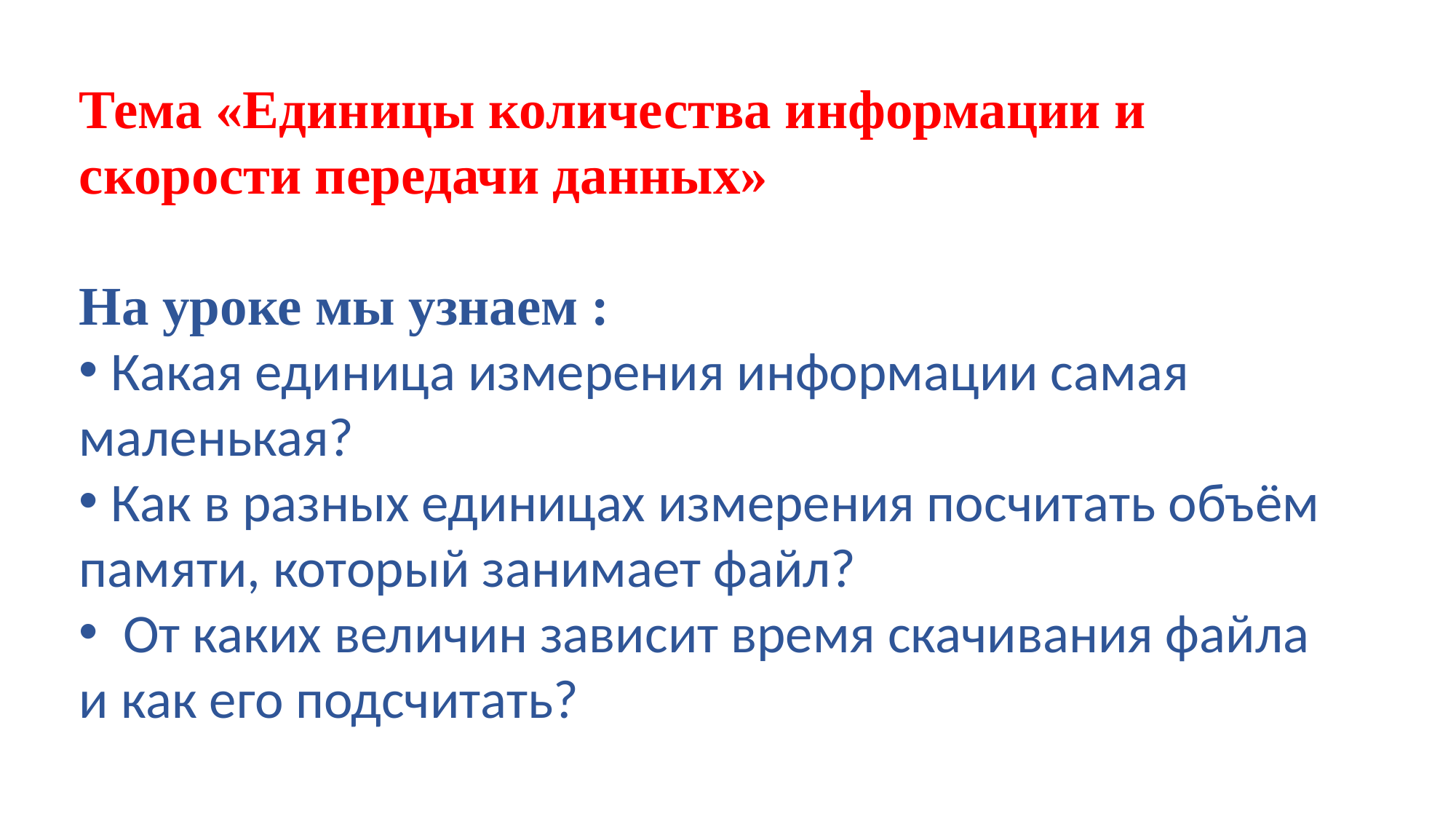

Тема «Единицы количества информации и скорости передачи данных»

На уроке мы узнаем :
 Какая единица измерения информации самая маленькая?
 Как в разных единицах измерения посчитать объём памяти, который занимает файл?
  От каких величин зависит время скачивания файла и как его подсчитать?